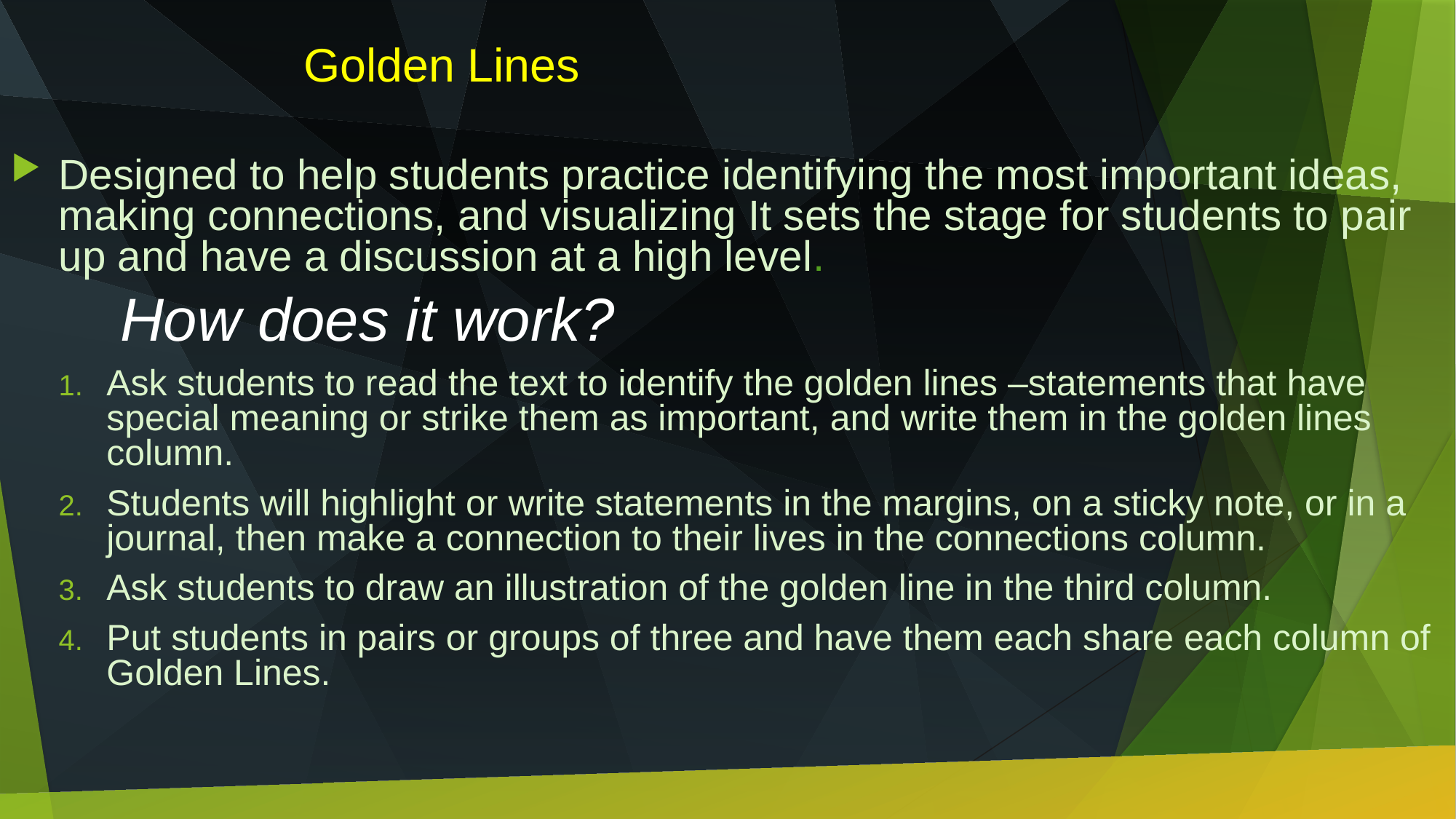

# Golden Lines
Designed to help students practice identifying the most important ideas, making connections, and visualizing It sets the stage for students to pair up and have a discussion at a high level.
	How does it work?
Ask students to read the text to identify the golden lines –statements that have special meaning or strike them as important, and write them in the golden lines column.
Students will highlight or write statements in the margins, on a sticky note, or in a journal, then make a connection to their lives in the connections column.
Ask students to draw an illustration of the golden line in the third column.
Put students in pairs or groups of three and have them each share each column of Golden Lines.